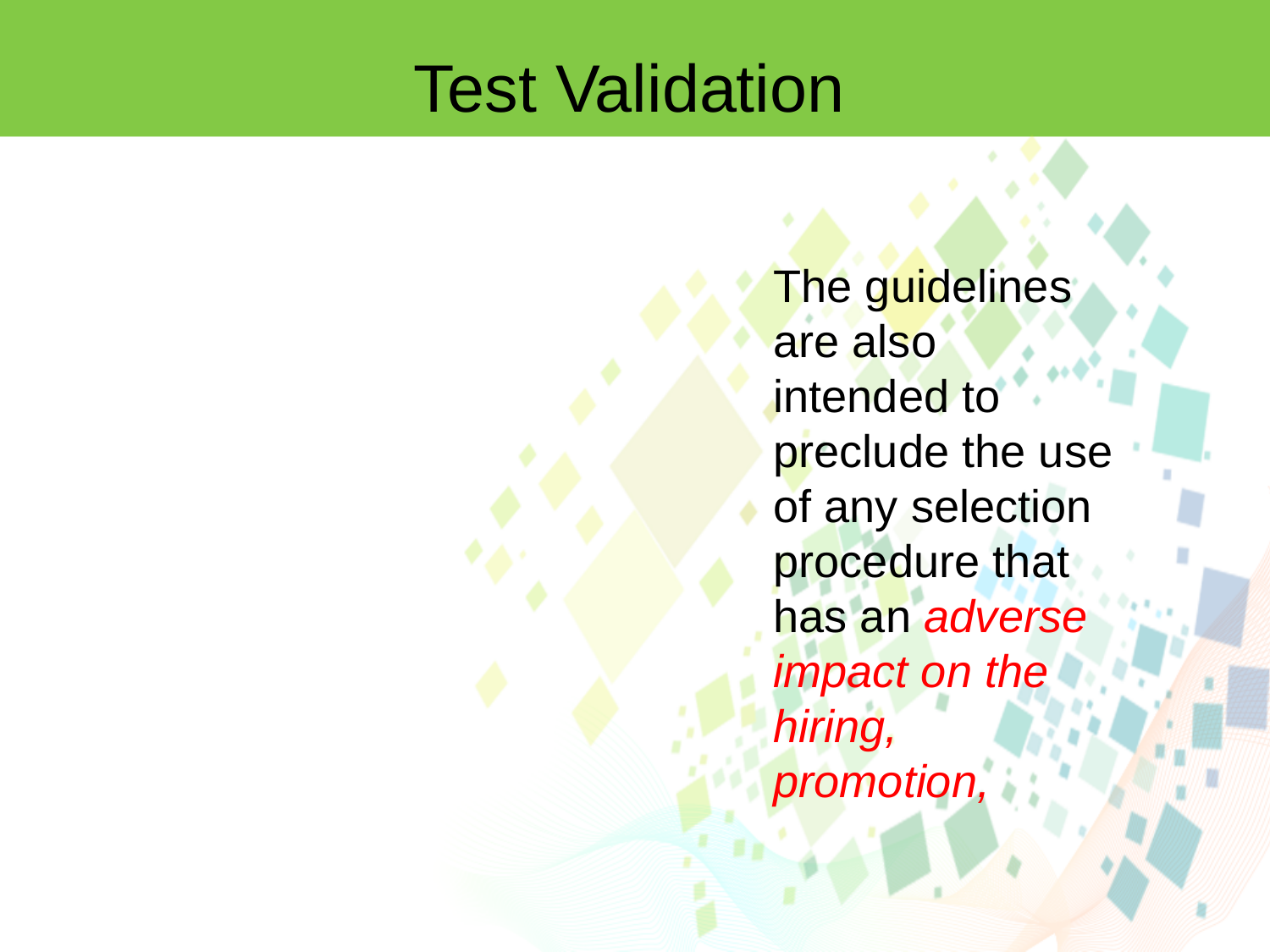

Test Validation
The guidelines are also intended to preclude the use of any selection procedure that has an adverse impact on the hiring, promotion,